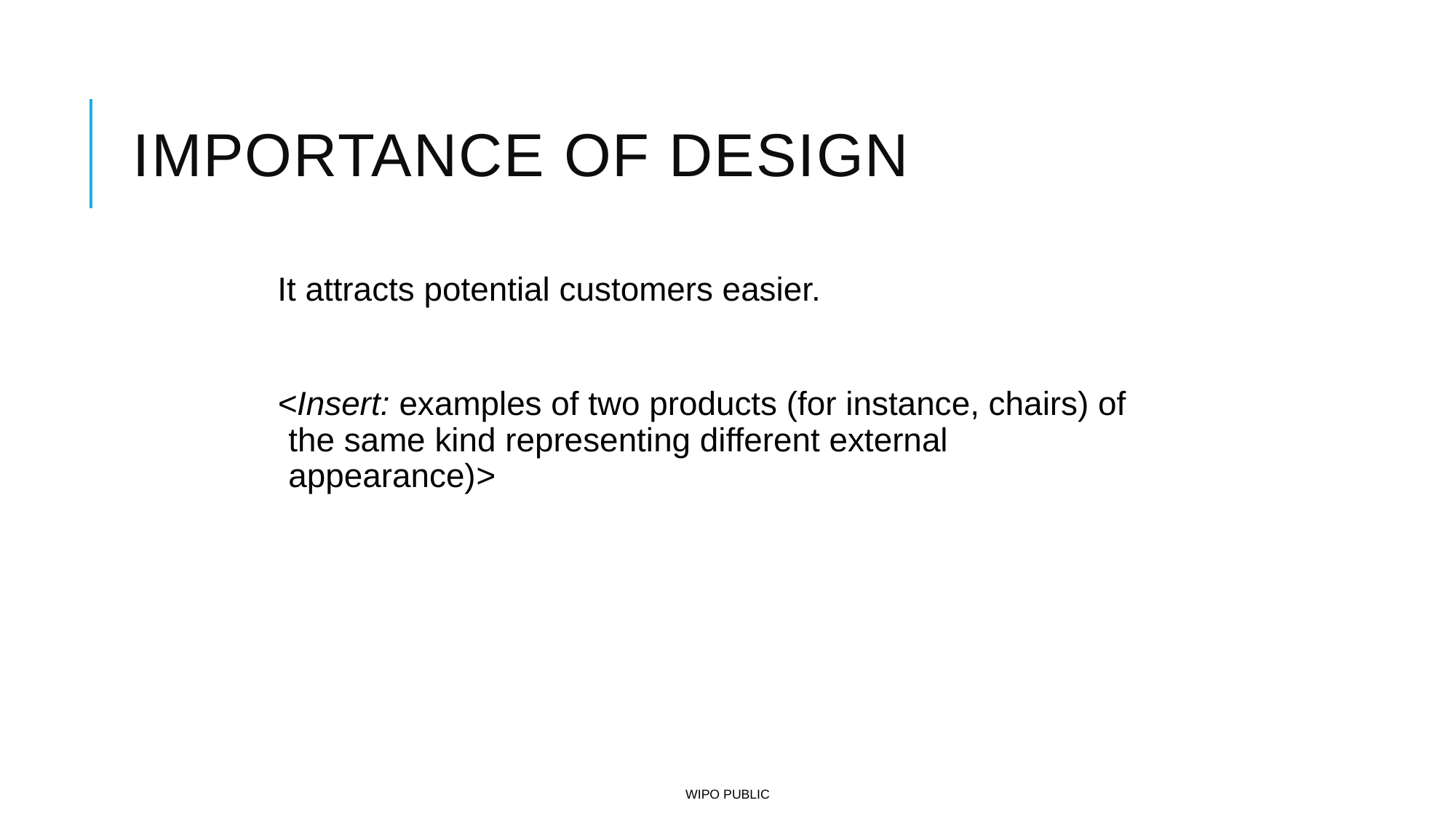

# Importance of design
It attracts potential customers easier.

<Insert: examples of two products (for instance, chairs) of the same kind representing different external appearance)>